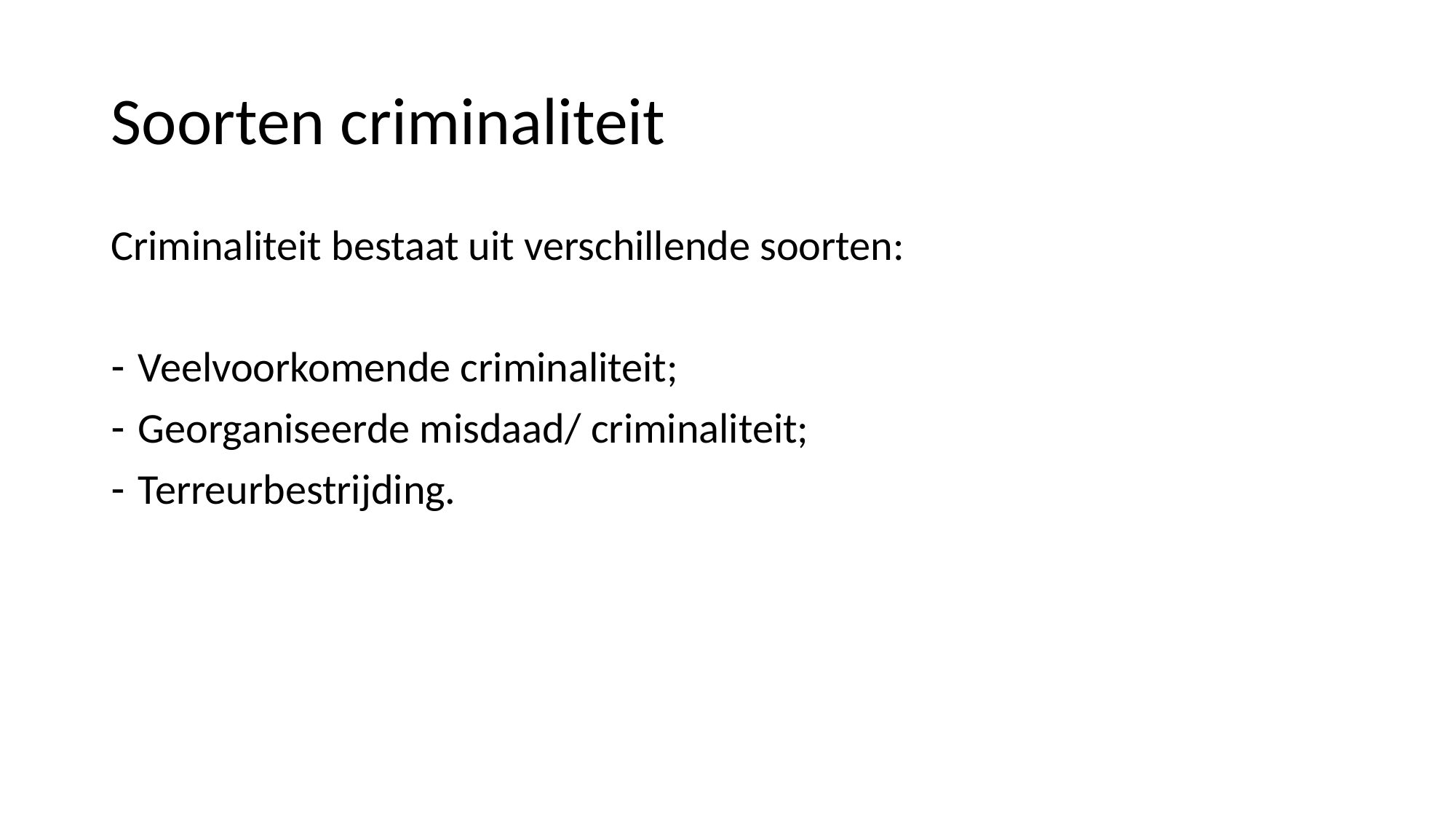

# Soorten criminaliteit
Criminaliteit bestaat uit verschillende soorten:

Veelvoorkomende criminaliteit;
Georganiseerde misdaad/ criminaliteit;
Terreurbestrijding.